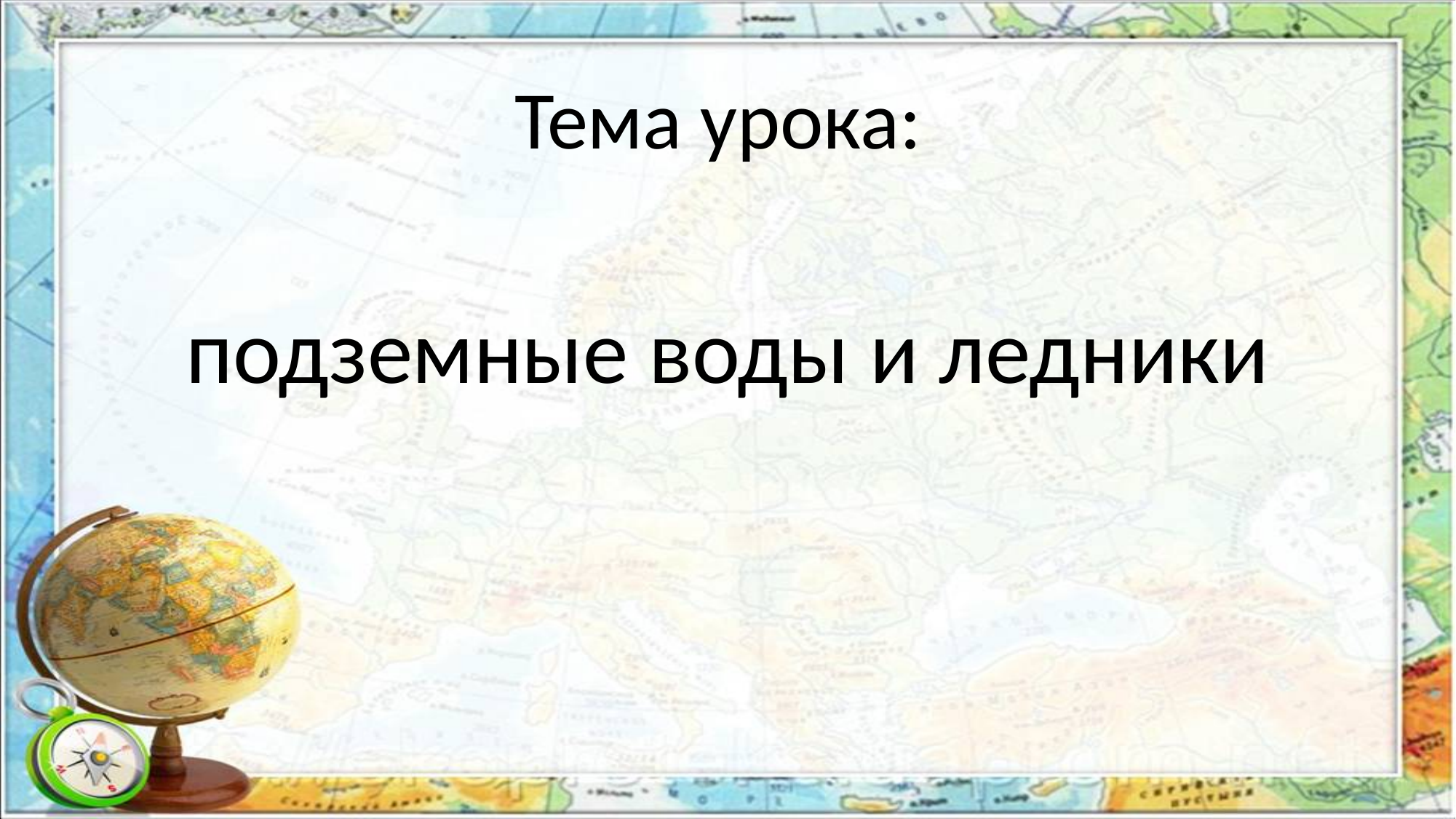

# Тема урока:
подземные воды и ледники